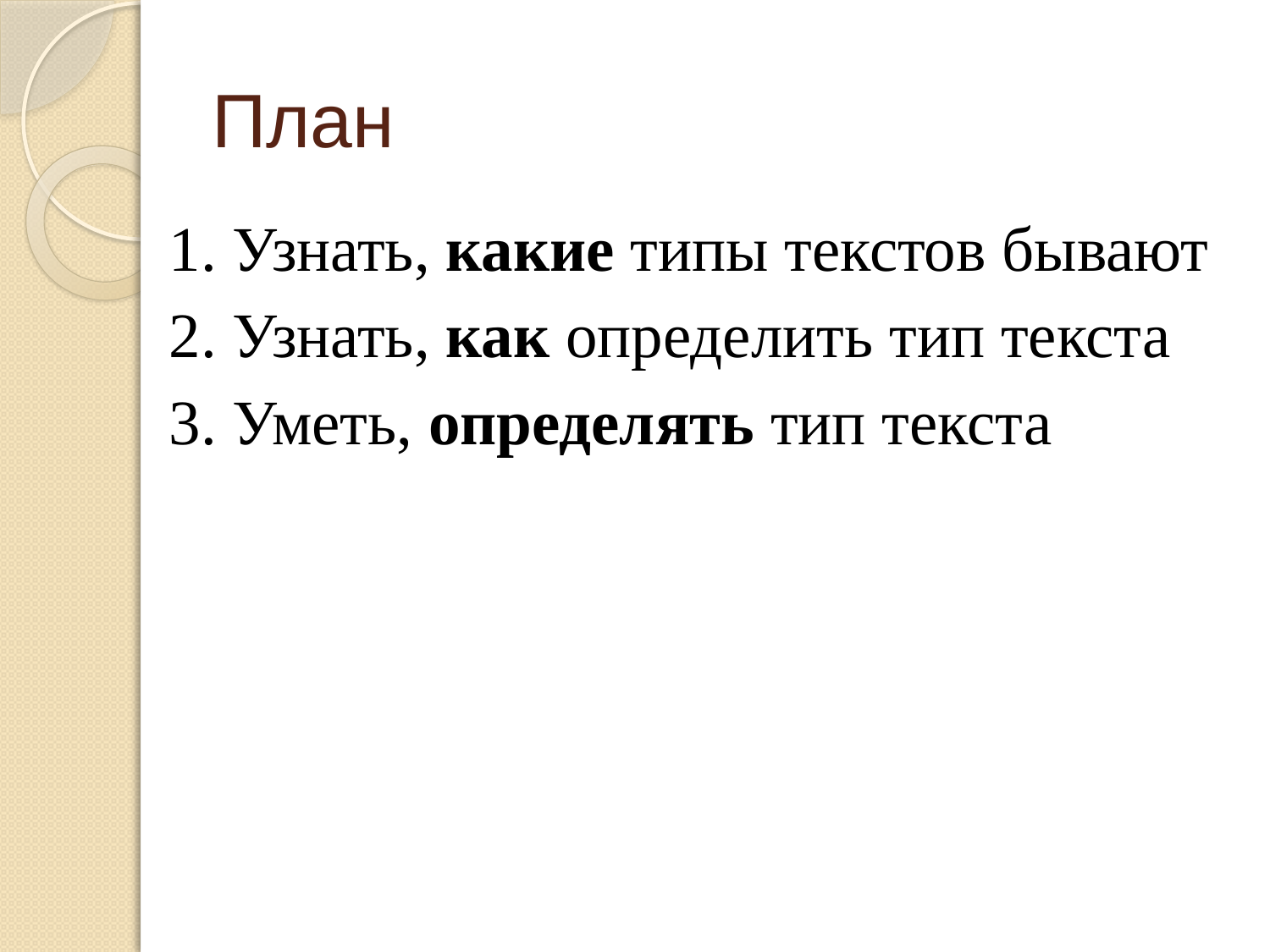

# План
1. Узнать, какие типы текстов бывают
2. Узнать, как определить тип текста
3. Уметь, определять тип текста